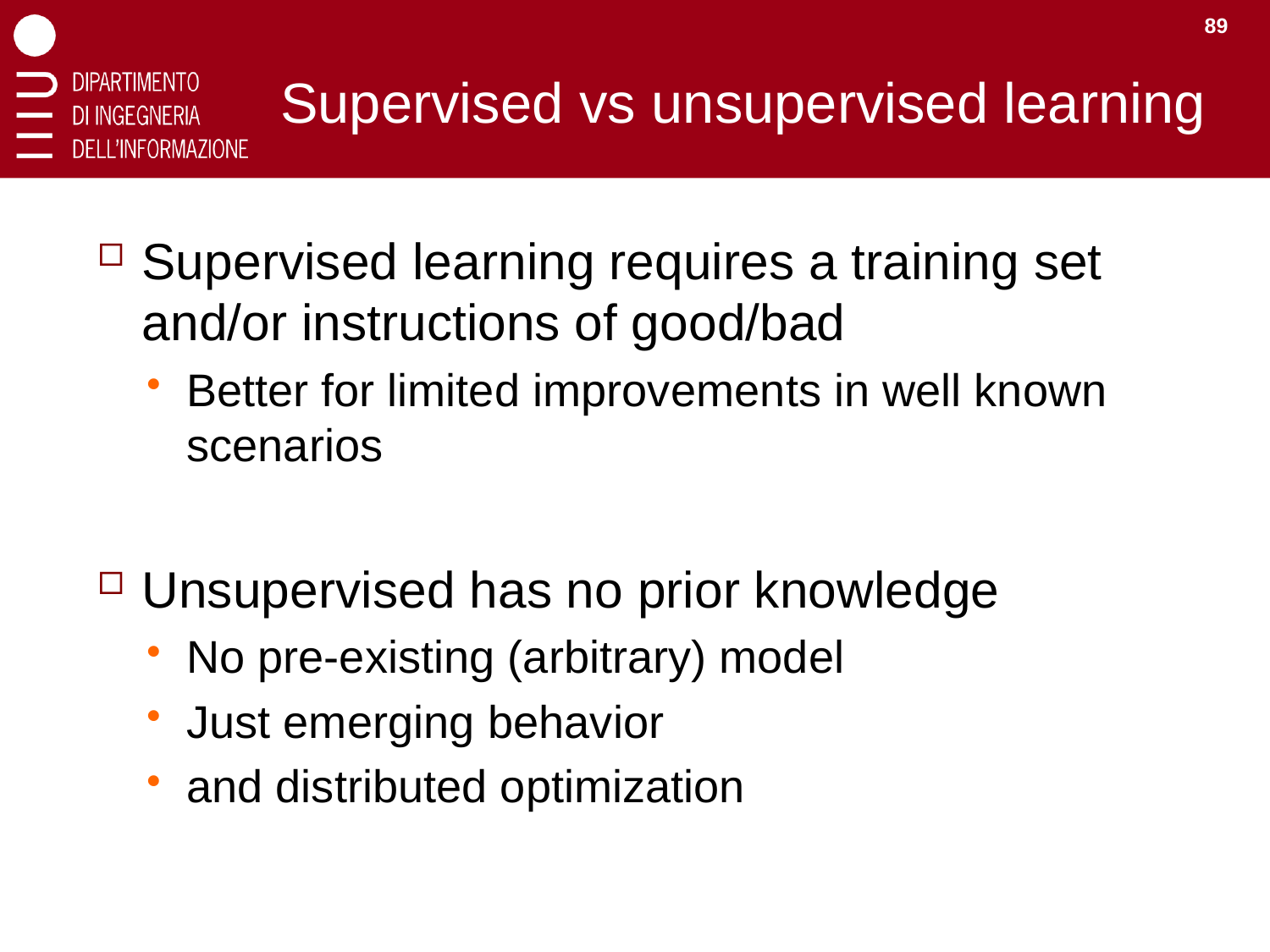

89
# Supervised vs unsupervised learning
Supervised learning requires a training set and/or instructions of good/bad
Better for limited improvements in well known scenarios

Unsupervised has no prior knowledge
No pre-existing (arbitrary) model
Just emerging behavior
and distributed optimization